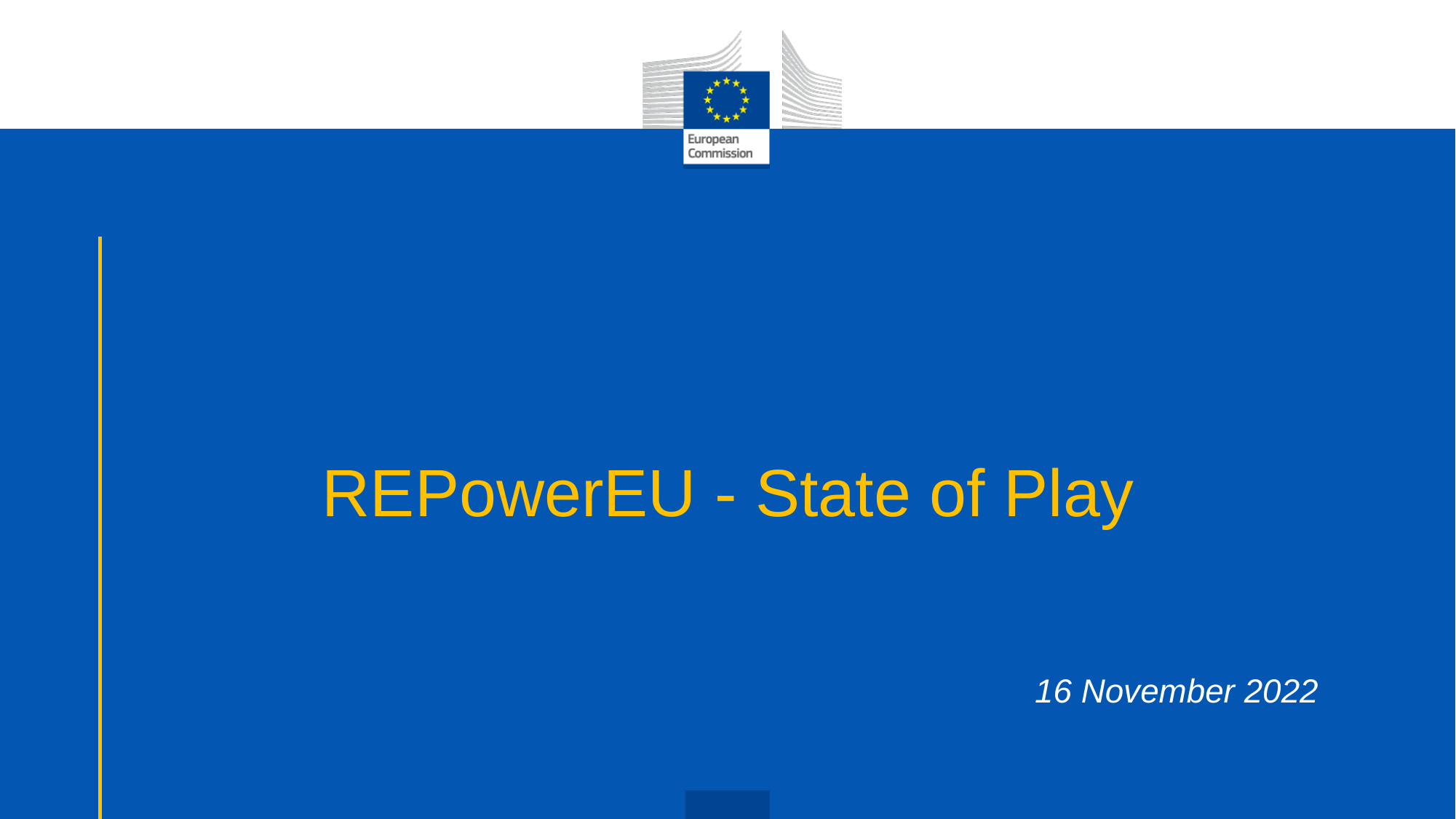

REPowerEU - State of Play
16 November 2022